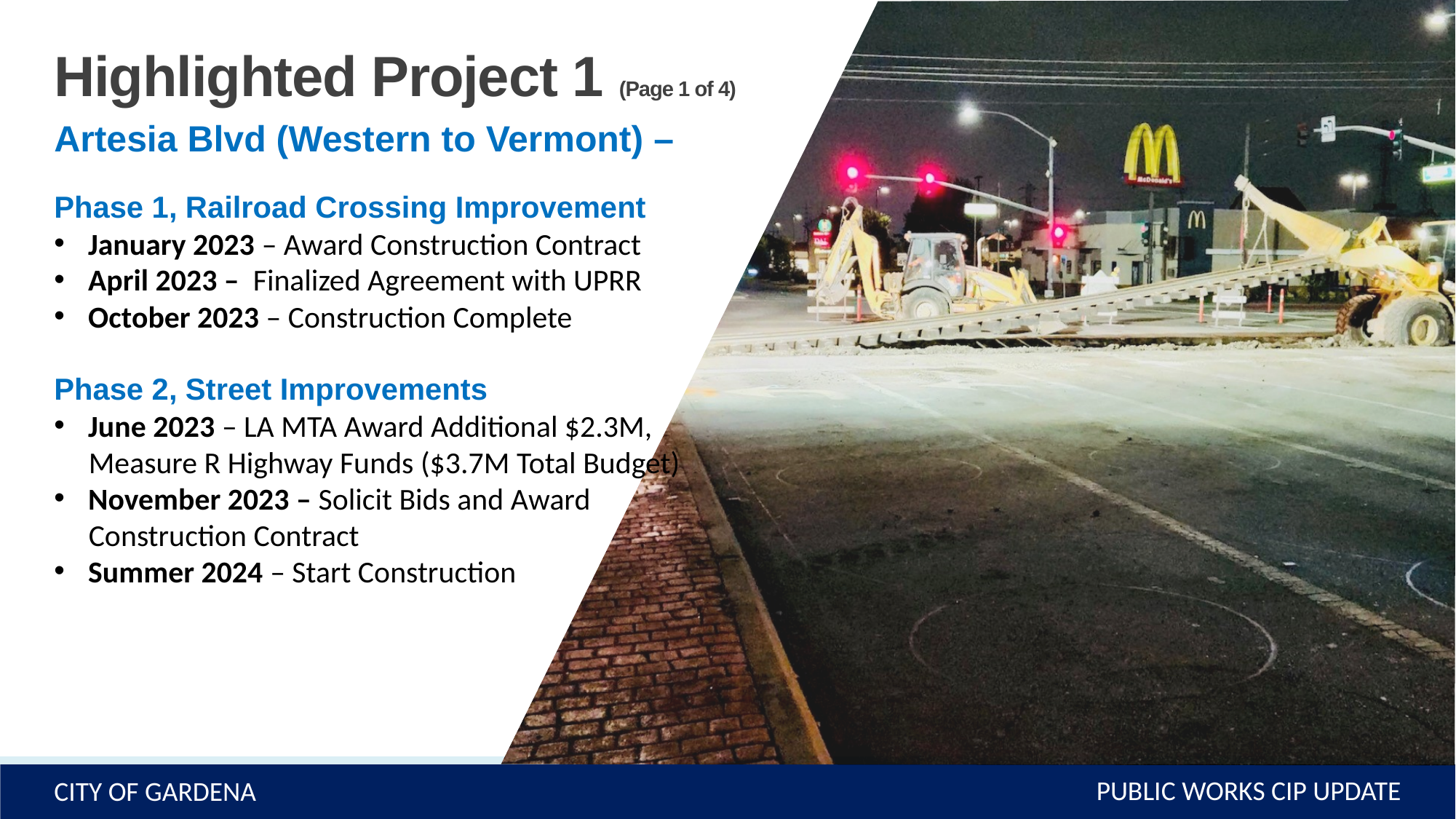

Highlighted Project 1 (Page 1 of 4)
Artesia Blvd (Western to Vermont) –

Phase 1, Railroad Crossing Improvement
January 2023 – Award Construction Contract
April 2023 –  Finalized Agreement with UPRR
October 2023 – Construction Complete

Phase 2, Street Improvements
June 2023 – LA MTA Award Additional $2.3M,
     Measure R Highway Funds ($3.7M Total Budget)
November 2023 – Solicit Bids and Award
     Construction Contract
Summer 2024 – Start Construction

PUBLIC WORKS CIP UPDATE
CITY OF GARDENA